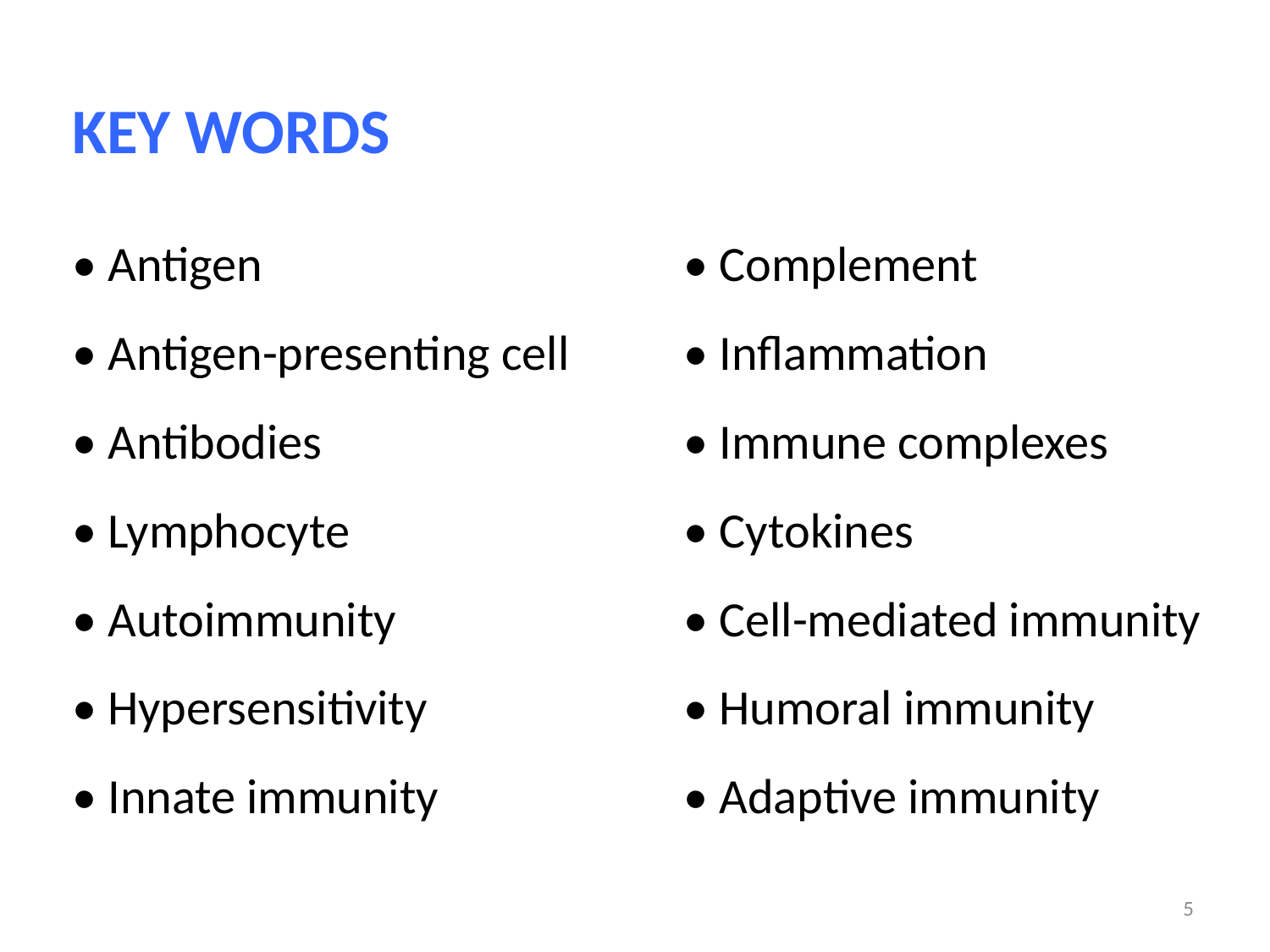

KEY WORDS
• Antigen
• Antigen-presenting cell
• Antibodies
• Lymphocyte
• Autoimmunity
• Hypersensitivity
• Innate immunity

• Complement
• Inflammation
• Immune complexes
• Cytokines
• Cell-mediated immunity
• Humoral immunity
• Adaptive immunity

5